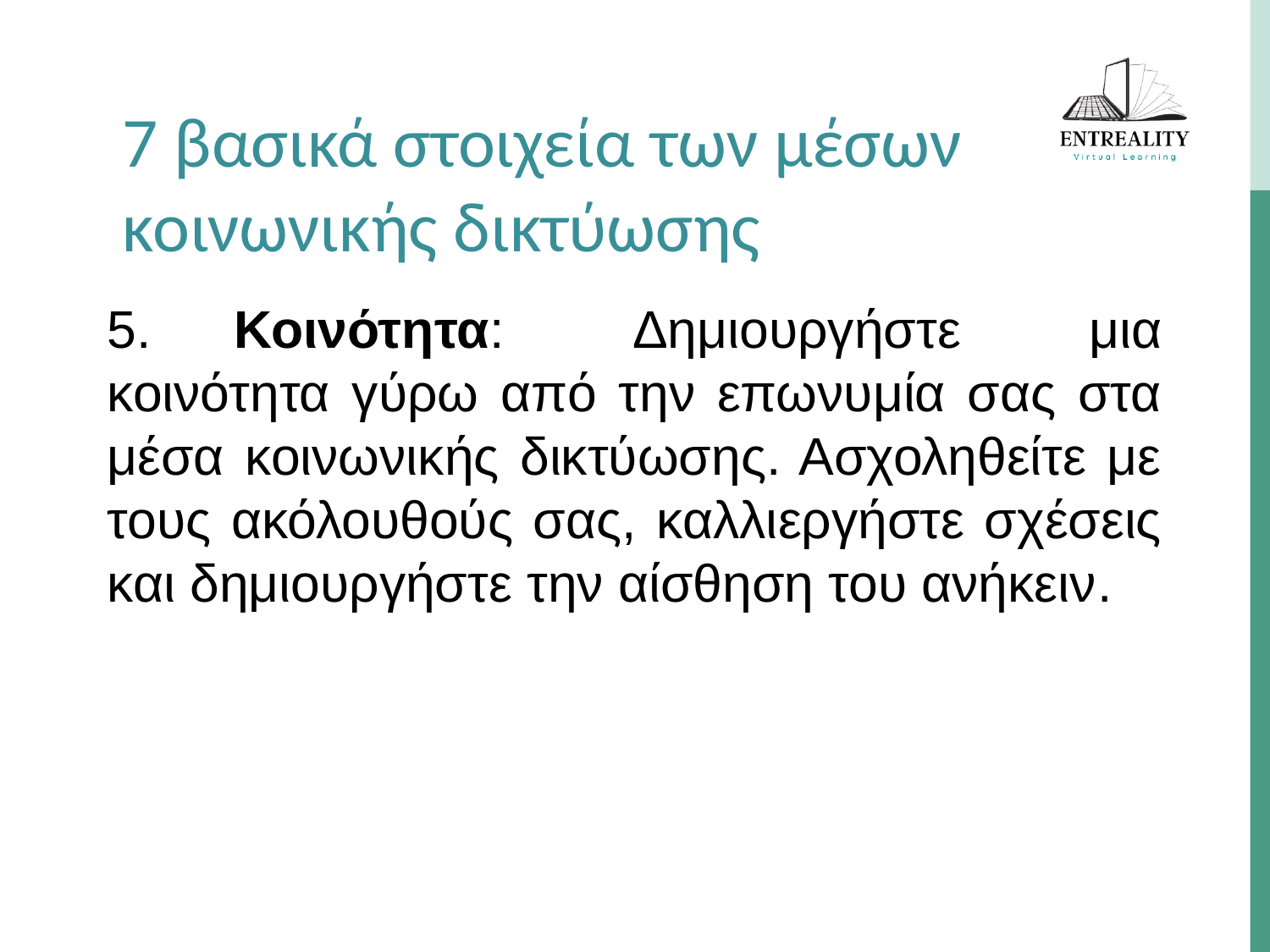

7 βασικά στοιχεία των μέσων κοινωνικής δικτύωσης
5.	Κοινότητα: Δημιουργήστε μια κοινότητα γύρω από την επωνυμία σας στα μέσα κοινωνικής δικτύωσης. Ασχοληθείτε με τους ακόλουθούς σας, καλλιεργήστε σχέσεις και δημιουργήστε την αίσθηση του ανήκειν.